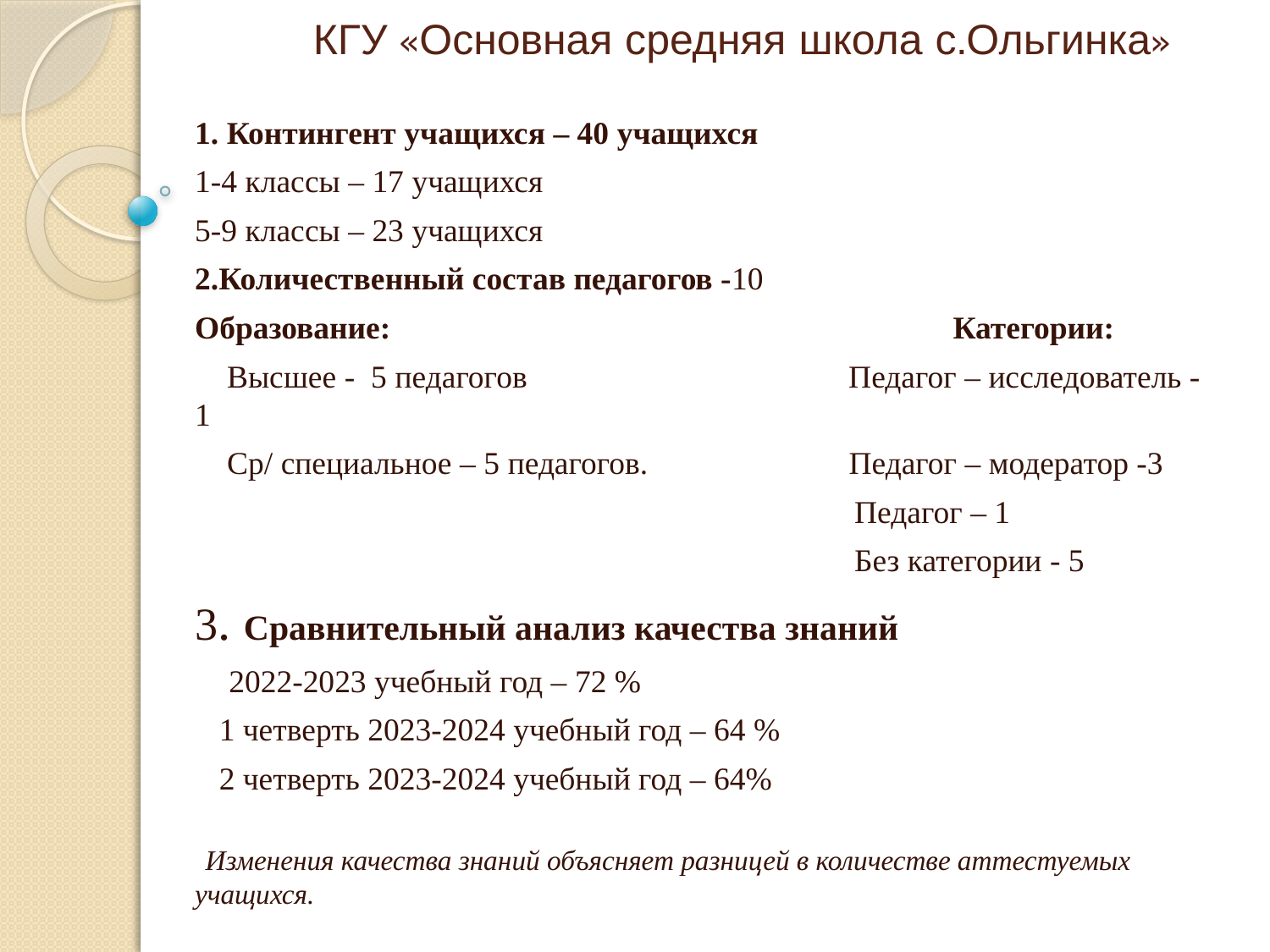

# КГУ «Основная средняя школа с.Ольгинка»

1. Контингент учащихся – 40 учащихся
1-4 классы – 17 учащихся
5-9 классы – 23 учащихся
2.Количественный состав педагогов -10
Образование:                                                                      Категории:
    Высшее -  5 педагогов                                        Педагог – исследователь -1
    Ср/ специальное – 5 педагогов.                         Педагог – модератор -3
                                                                                  Педагог – 1
                                                                                  Без категории - 5
3. Сравнительный анализ качества знаний
     2022-2023 учебный год – 72 %
   1 четверть 2023-2024 учебный год – 64 %
   2 четверть 2023-2024 учебный год – 64%

  Изменения качества знаний объясняет разницей в количестве аттестуемых учащихся.